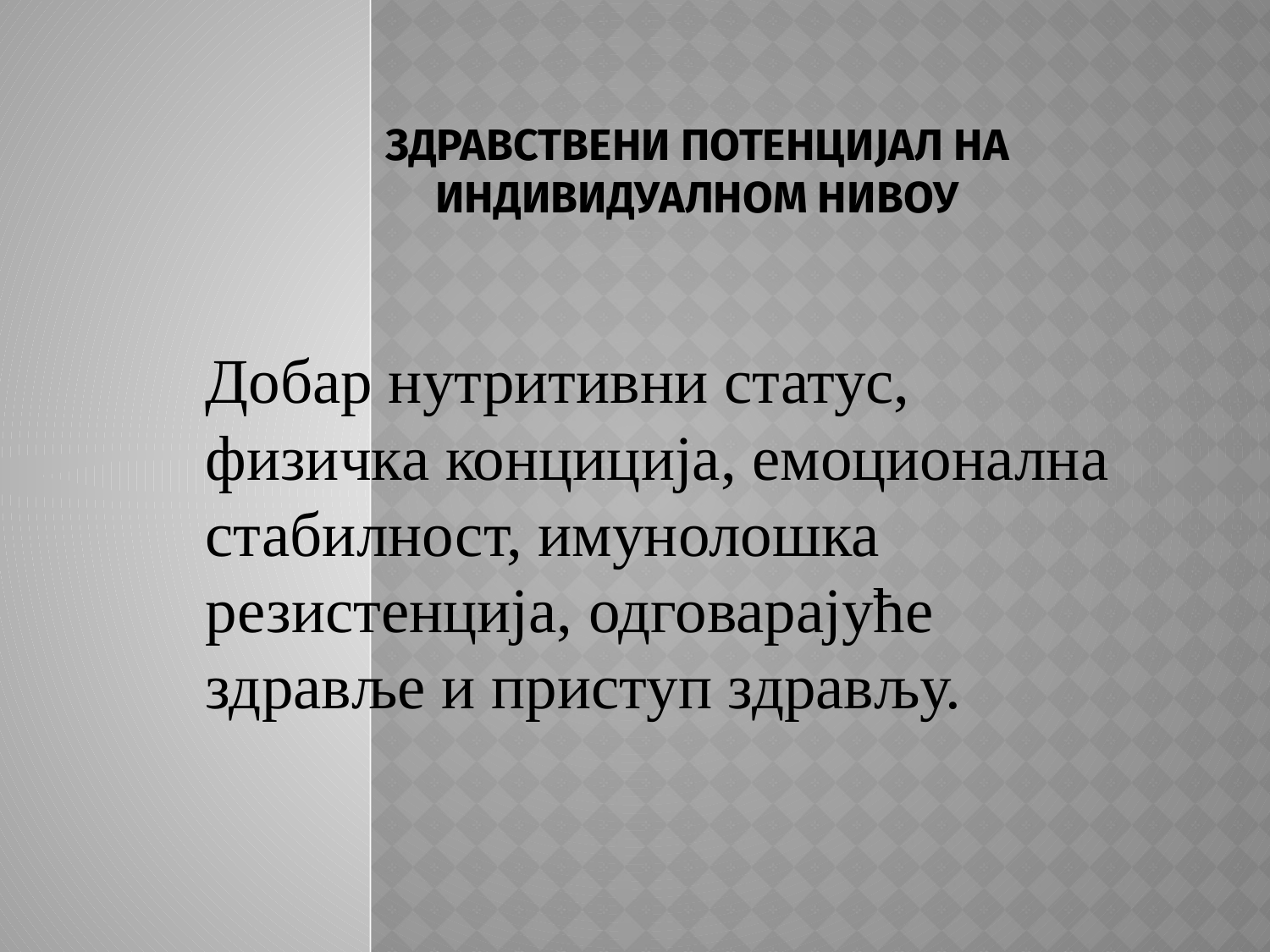

Здравствени потенцијал на индивидуалном нивоу
	Добар нутритивни статус, физичка конциција, емоционална стабилност, имунолошка резистенција, одговарајуће здравље и приступ здрављу.